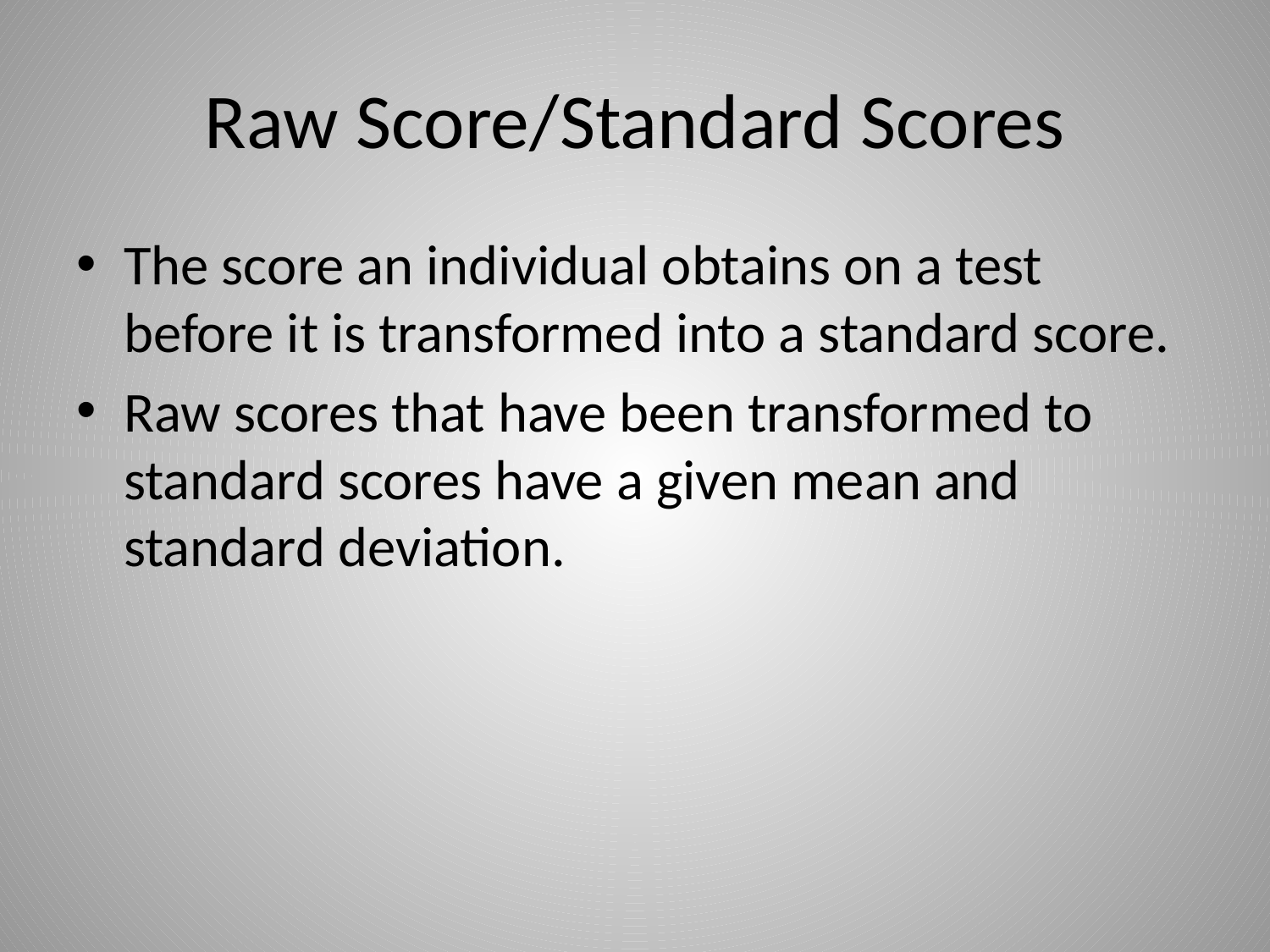

# Raw Score/Standard Scores
The score an individual obtains on a test before it is transformed into a standard score.
Raw scores that have been transformed to standard scores have a given mean and standard deviation.